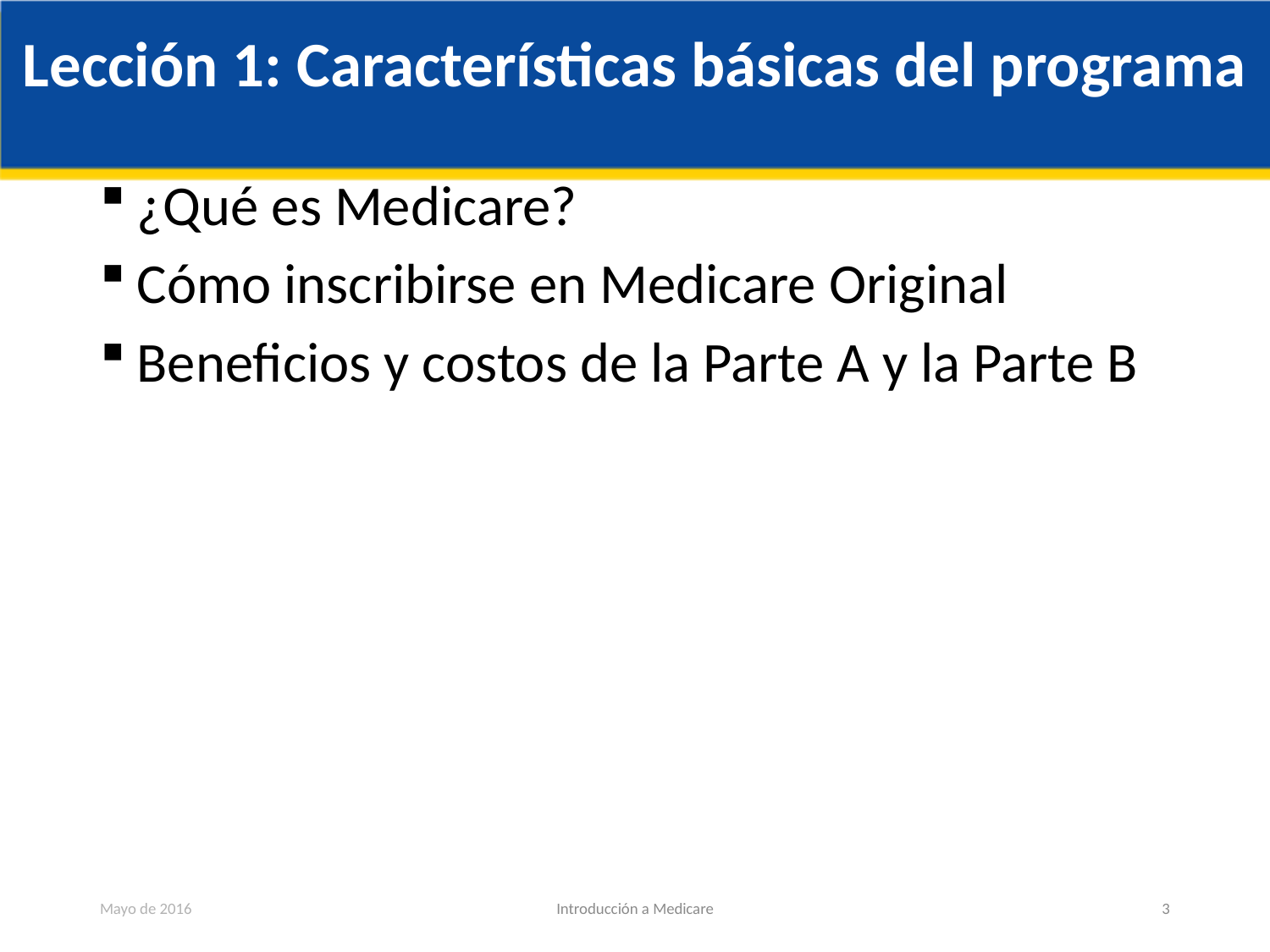

# Lección 1: Características básicas del programa
¿Qué es Medicare?
Cómo inscribirse en Medicare Original
Beneficios y costos de la Parte A y la Parte B

Mayo de 2016
Introducción a Medicare
3